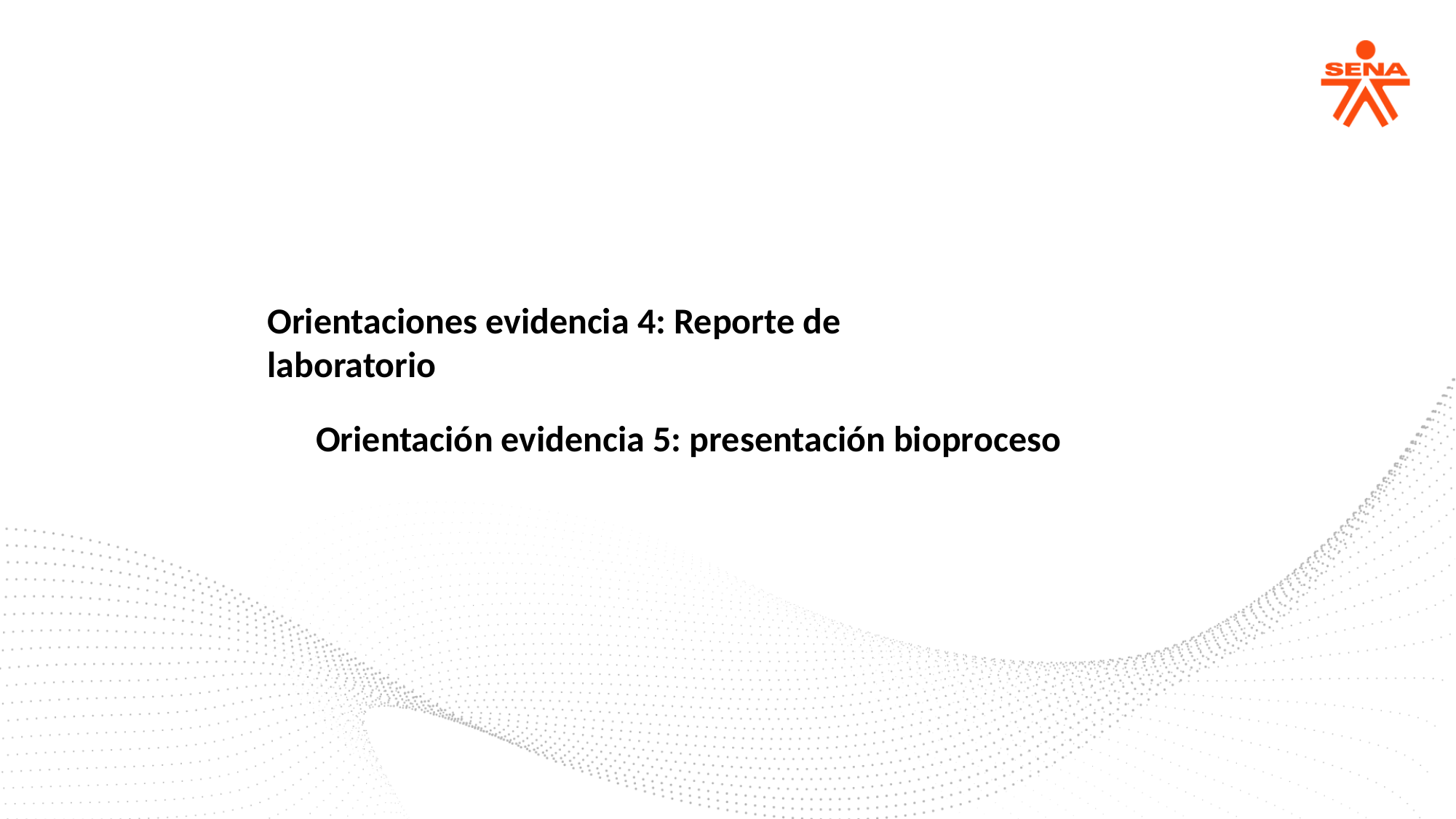

Orientaciones evidencia 4: Reporte de laboratorio
Orientación evidencia 5: presentación bioproceso